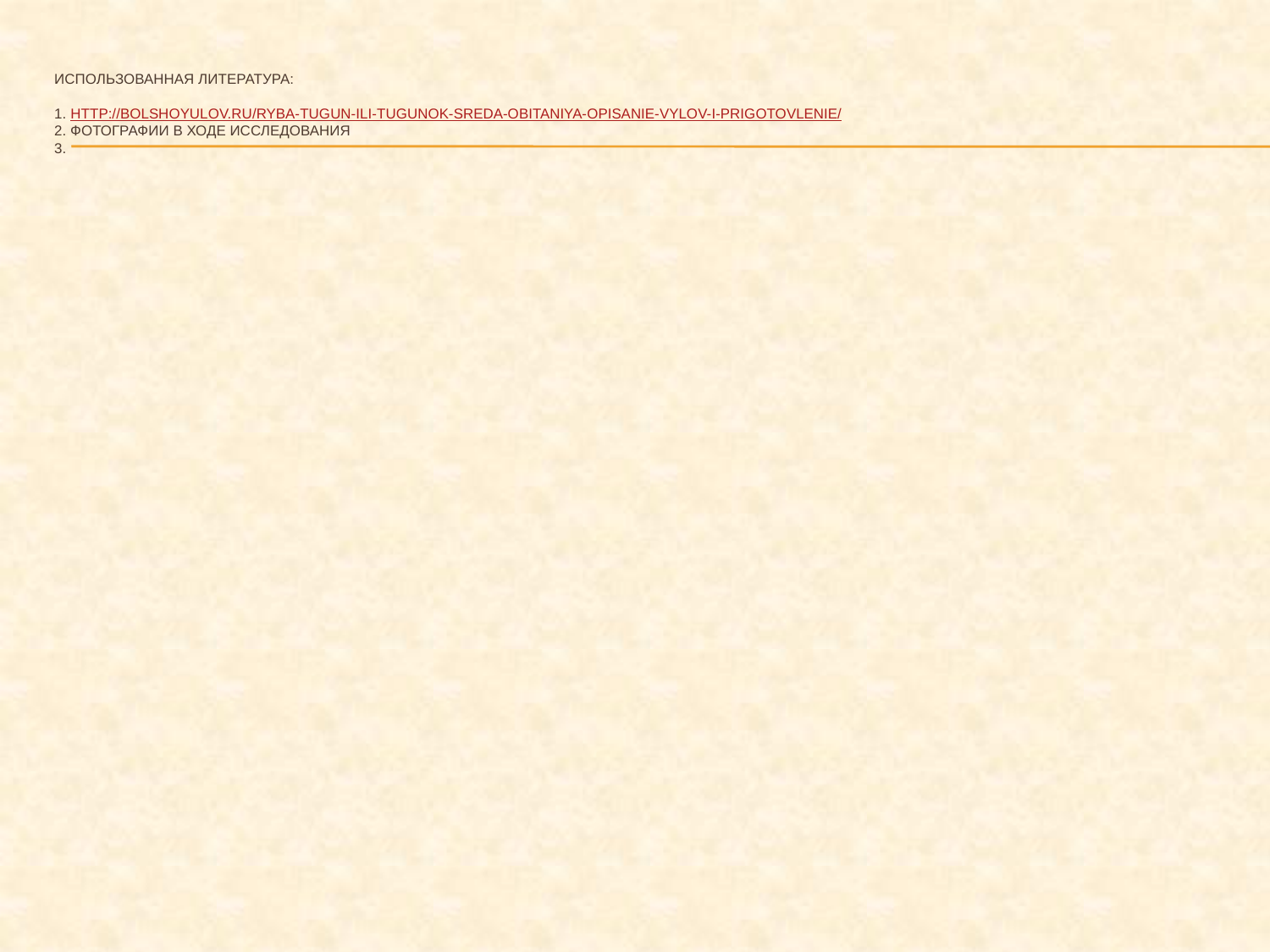

# Использованная литература: 1. http://bolshoyulov.ru/ryba-tugun-ili-tugunok-sreda-obitaniya-opisanie-vylov-i-prigotovlenie/ 2. Фотографии в ходе исследования 3.